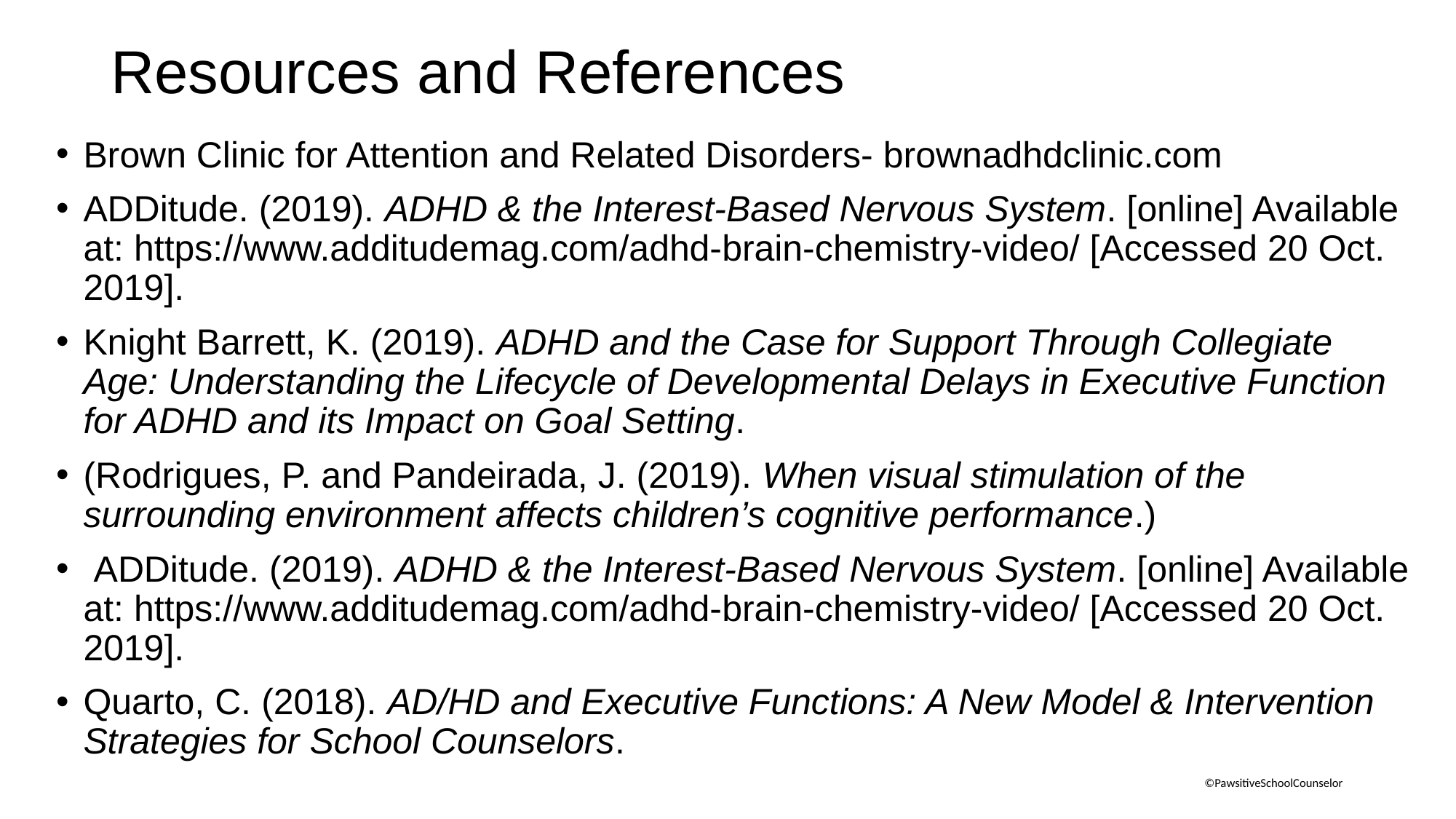

# Resources and References
Brown Clinic for Attention and Related Disorders- brownadhdclinic.com
ADDitude. (2019). ADHD & the Interest-Based Nervous System. [online] Available at: https://www.additudemag.com/adhd-brain-chemistry-video/ [Accessed 20 Oct. 2019].
Knight Barrett, K. (2019). ADHD and the Case for Support Through Collegiate Age: Understanding the Lifecycle of Developmental Delays in Executive Function for ADHD and its Impact on Goal Setting.
(Rodrigues, P. and Pandeirada, J. (2019). When visual stimulation of the surrounding environment affects children’s cognitive performance.)
 ADDitude. (2019). ADHD & the Interest-Based Nervous System. [online] Available at: https://www.additudemag.com/adhd-brain-chemistry-video/ [Accessed 20 Oct. 2019].
Quarto, C. (2018). AD/HD and Executive Functions: A New Model & Intervention Strategies for School Counselors.

Images by Pixbay
©PawsitiveSchoolCounselor